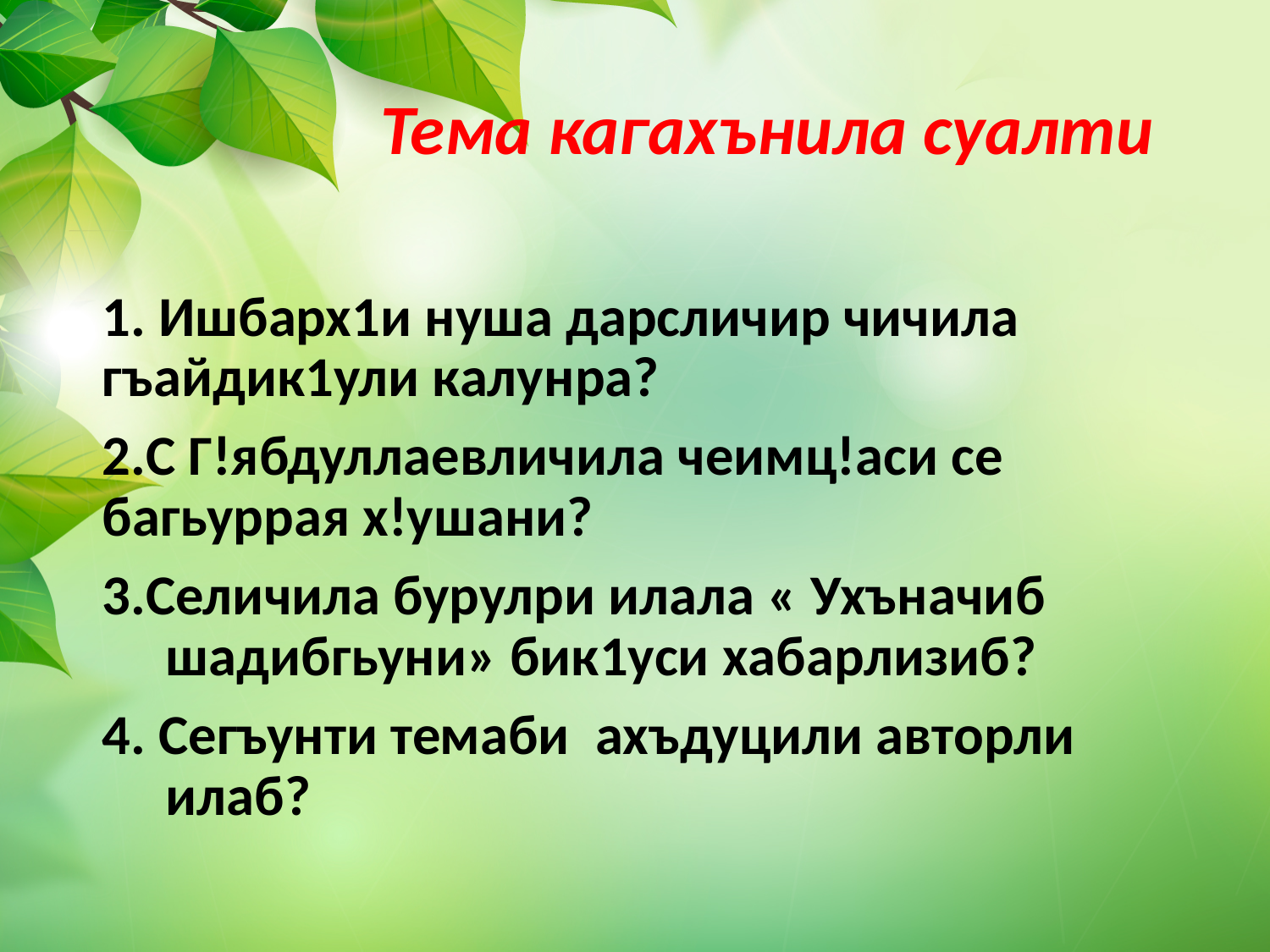

# Тема кагахънила суалти

1. Ишбарх1и нуша дарсличир чичила       гъайдик1ули калунра?
2.С Г!ябдуллаевличила чеимц!аси се багьуррая х!ушани?
3.Селичила бурулри илала « Ухъначиб шадибгьуни» бик1уси хабарлизиб?
4. Сегъунти темаби  ахъдуцили авторли илаб?